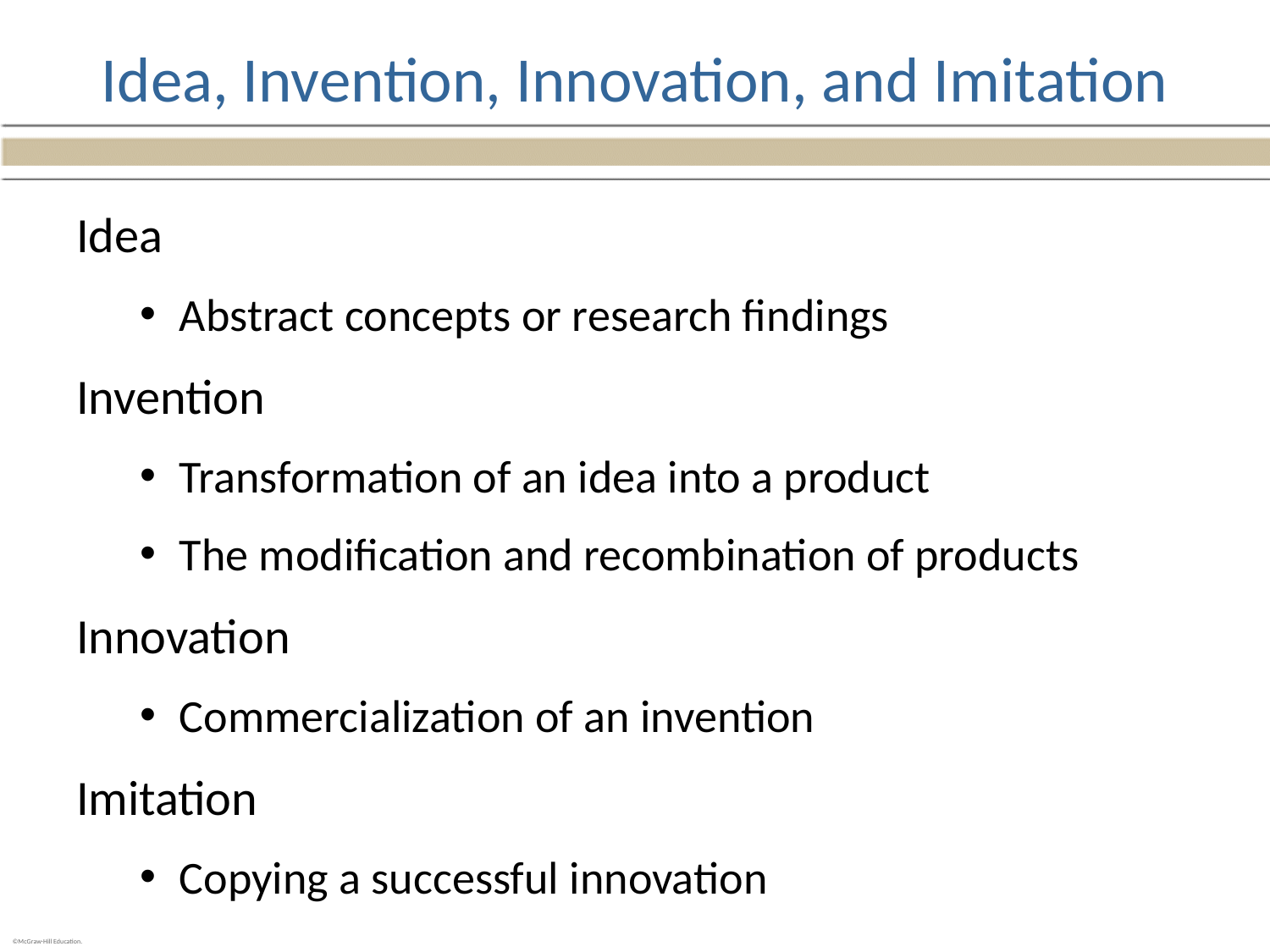

# Idea, Invention, Innovation, and Imitation
Idea
Abstract concepts or research findings
Invention
Transformation of an idea into a product
The modification and recombination of products
Innovation
Commercialization of an invention
Imitation
Copying a successful innovation